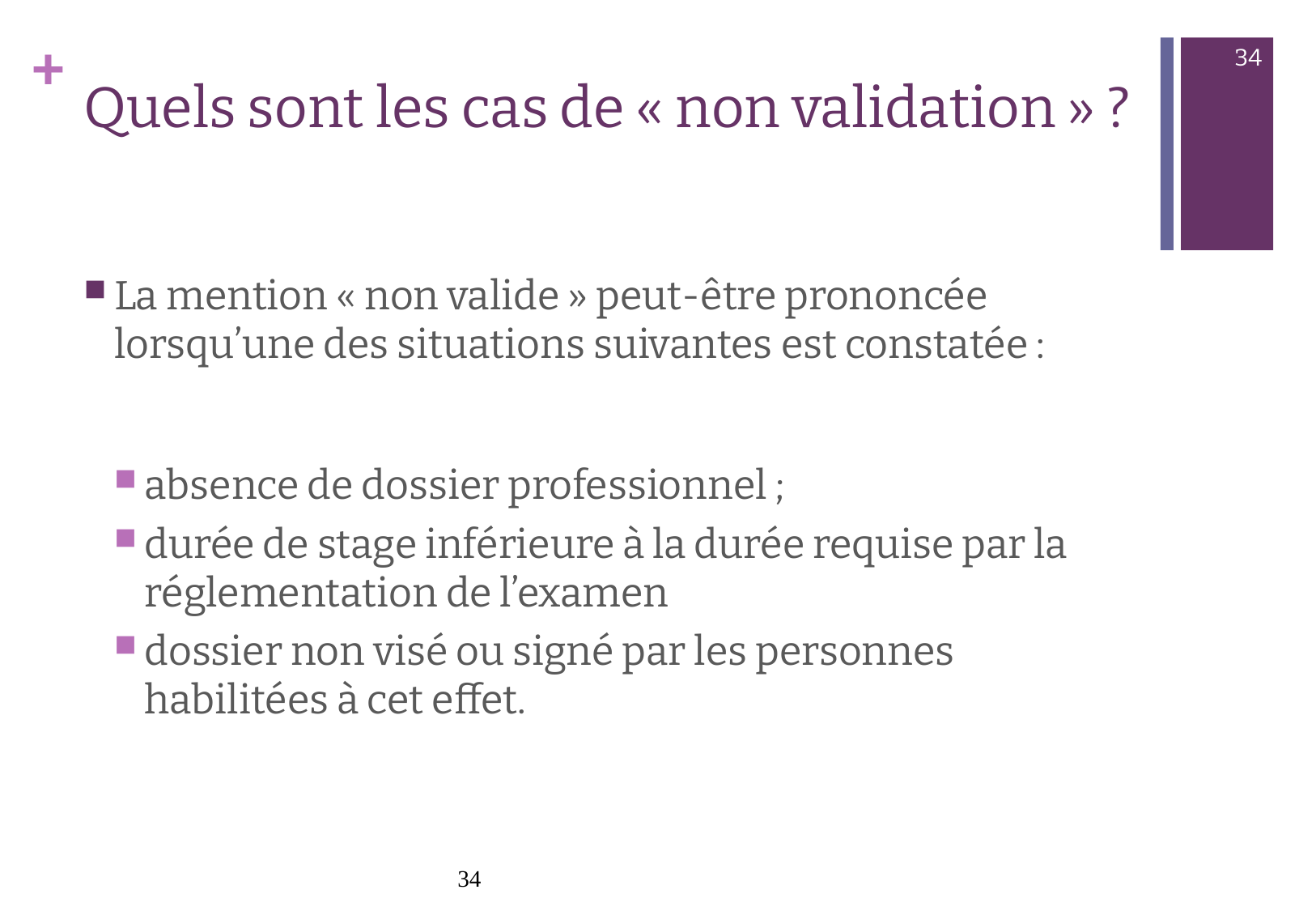

34
# Quels sont les cas de « non validation » ?
La mention « non valide » peut-être prononcée lorsqu’une des situations suivantes est constatée :

absence de dossier professionnel ;
durée de stage inférieure à la durée requise par la réglementation de l’examen
dossier non visé ou signé par les personnes habilitées à cet effet.
34